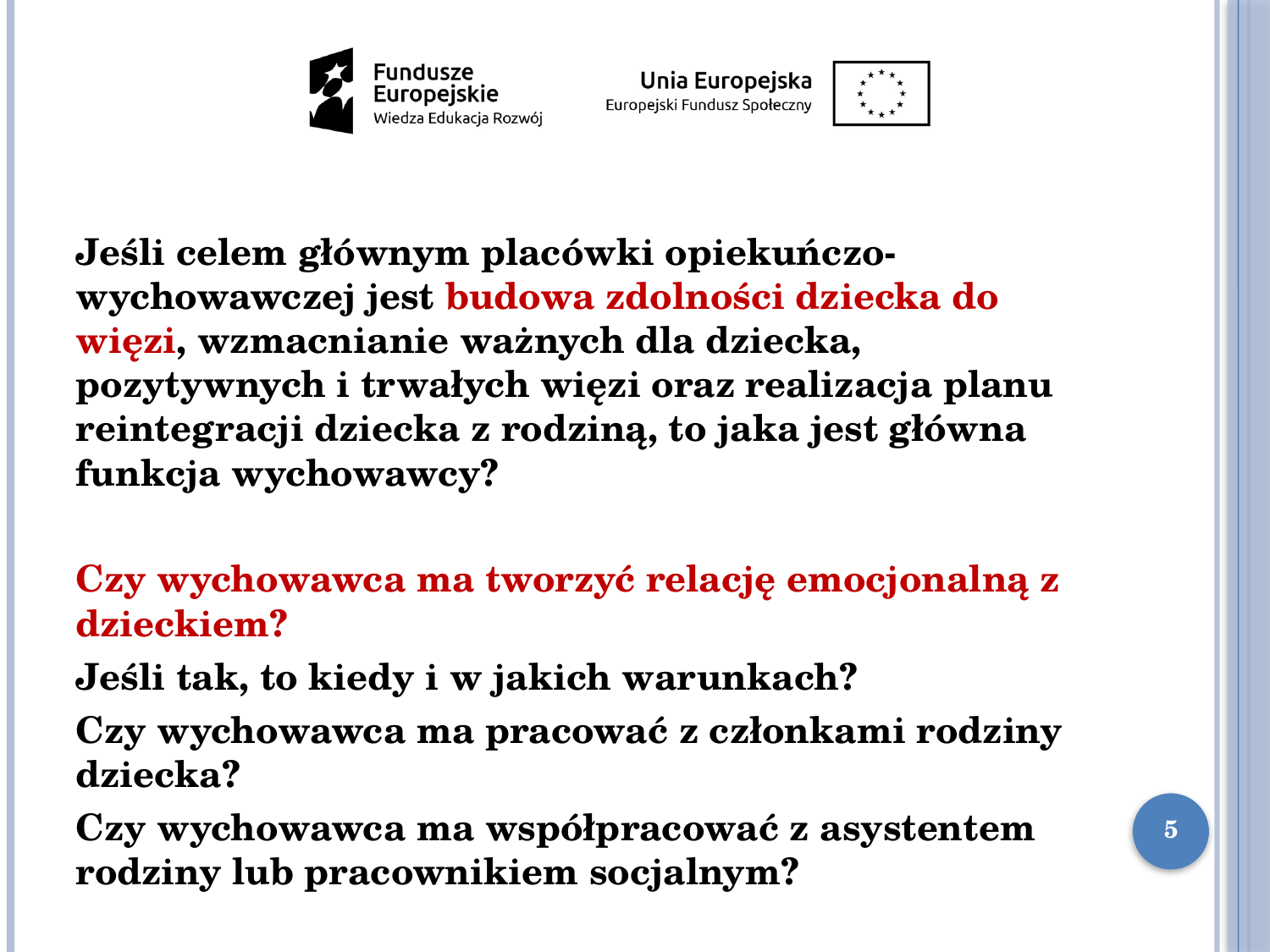

Jeśli celem głównym placówki opiekuńczo-wychowawczej jest budowa zdolności dziecka do więzi, wzmacnianie ważnych dla dziecka, pozytywnych i trwałych więzi oraz realizacja planu reintegracji dziecka z rodziną, to jaka jest główna funkcja wychowawcy?

Czy wychowawca ma tworzyć relację emocjonalną z dzieckiem?
Jeśli tak, to kiedy i w jakich warunkach?
Czy wychowawca ma pracować z członkami rodziny dziecka?
Czy wychowawca ma współpracować z asystentem rodziny lub pracownikiem socjalnym?

5